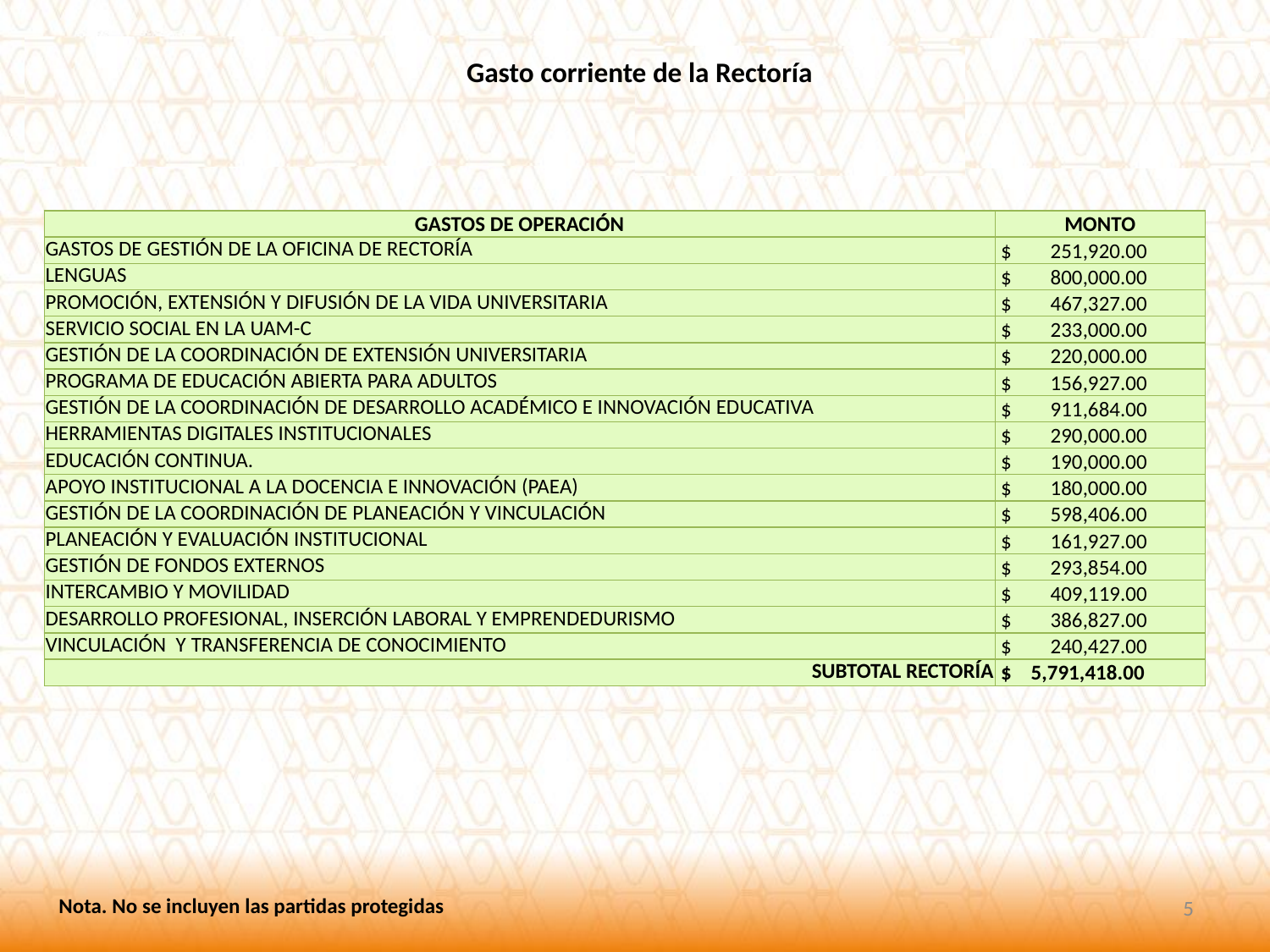

Gasto corriente de la Rectoría
| GASTOS DE OPERACIÓN | MONTO |
| --- | --- |
| GASTOS DE GESTIÓN DE LA OFICINA DE RECTORÍA | $ 251,920.00 |
| LENGUAS | $ 800,000.00 |
| PROMOCIÓN, EXTENSIÓN Y DIFUSIÓN DE LA VIDA UNIVERSITARIA | $ 467,327.00 |
| SERVICIO SOCIAL EN LA UAM-C | $ 233,000.00 |
| GESTIÓN DE LA COORDINACIÓN DE EXTENSIÓN UNIVERSITARIA | $ 220,000.00 |
| PROGRAMA DE EDUCACIÓN ABIERTA PARA ADULTOS | $ 156,927.00 |
| GESTIÓN DE LA COORDINACIÓN DE DESARROLLO ACADÉMICO E INNOVACIÓN EDUCATIVA | $ 911,684.00 |
| HERRAMIENTAS DIGITALES INSTITUCIONALES | $ 290,000.00 |
| EDUCACIÓN CONTINUA. | $ 190,000.00 |
| APOYO INSTITUCIONAL A LA DOCENCIA E INNOVACIÓN (PAEA) | $ 180,000.00 |
| GESTIÓN DE LA COORDINACIÓN DE PLANEACIÓN Y VINCULACIÓN | $ 598,406.00 |
| PLANEACIÓN Y EVALUACIÓN INSTITUCIONAL | $ 161,927.00 |
| GESTIÓN DE FONDOS EXTERNOS | $ 293,854.00 |
| INTERCAMBIO Y MOVILIDAD | $ 409,119.00 |
| DESARROLLO PROFESIONAL, INSERCIÓN LABORAL Y EMPRENDEDURISMO | $ 386,827.00 |
| VINCULACIÓN Y TRANSFERENCIA DE CONOCIMIENTO | $ 240,427.00 |
| SUBTOTAL RECTORÍA | $ 5,791,418.00 |
5
Nota. No se incluyen las partidas protegidas